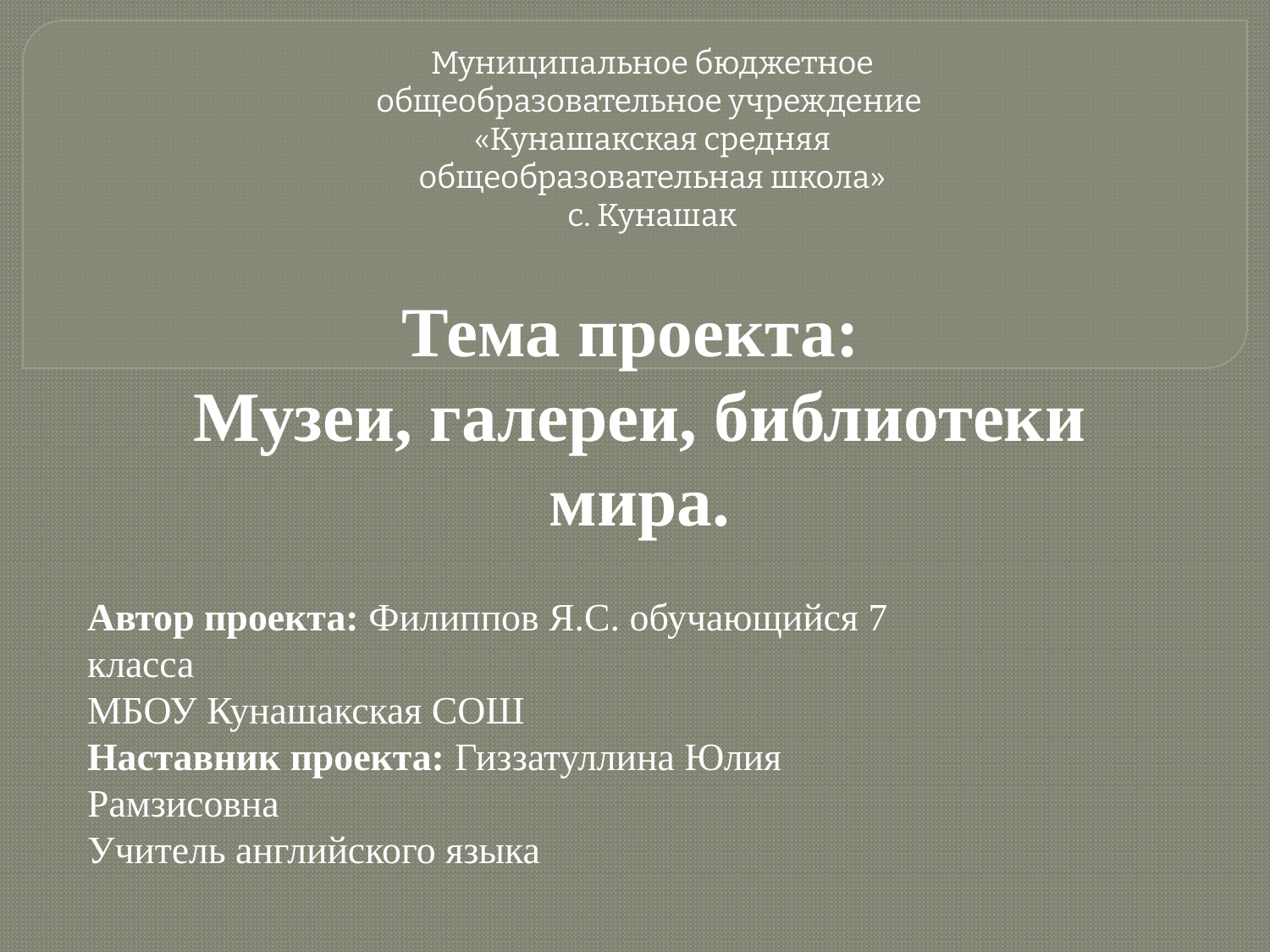

Муниципальное бюджетное общеобразовательное учреждение
«Кунашакская средняя общеобразовательная школа»
с. Кунашак
# Тема проекта: Музеи, галереи, библиотеки мира.
Автор проекта: Филиппов Я.С. обучающийся 7 класса
МБОУ Кунашакская СОШ
Наставник проекта: Гиззатуллина Юлия Рамзисовна
Учитель английского языка